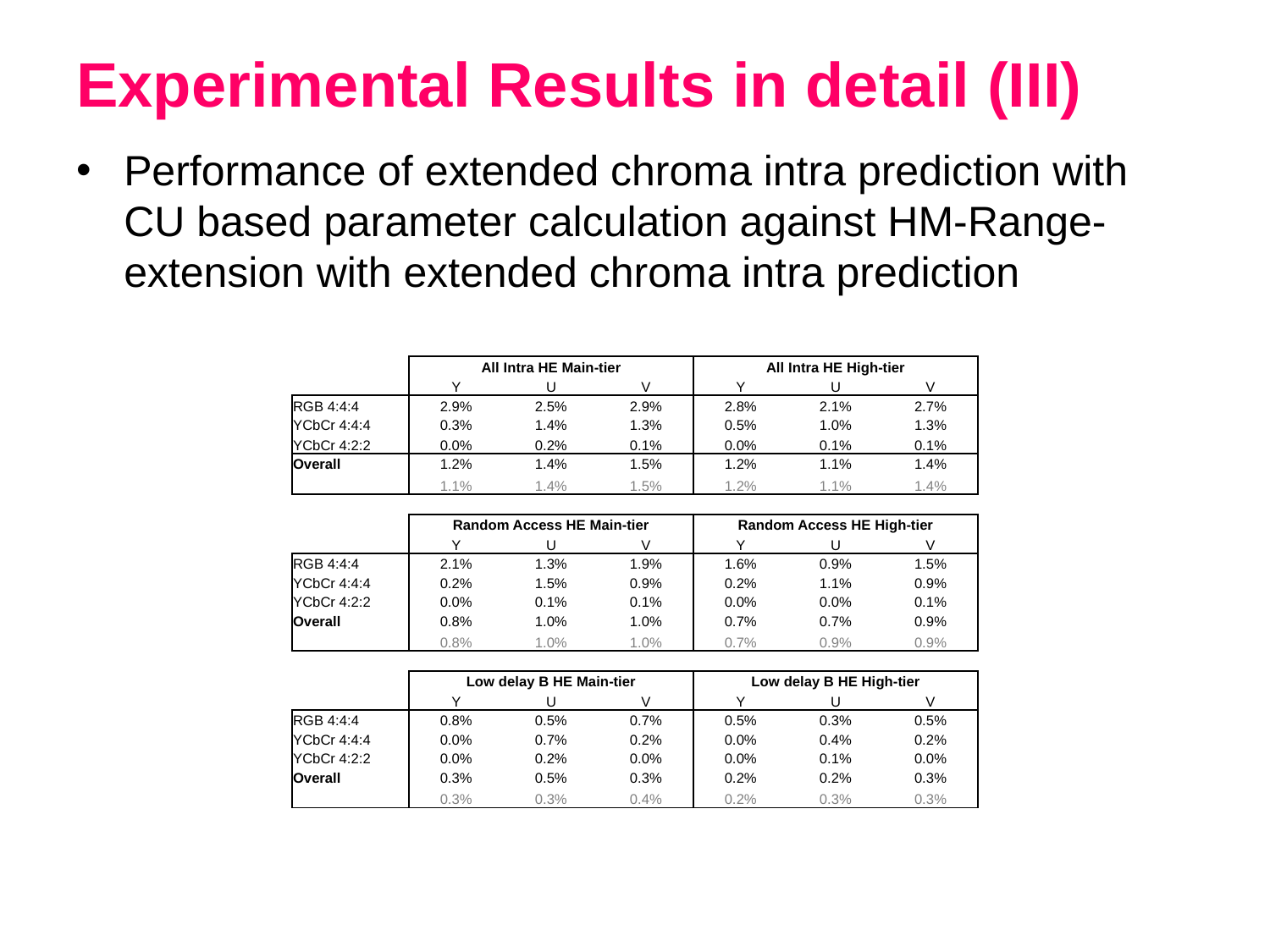

Experimental Results in detail (III)
Performance of extended chroma intra prediction with CU based parameter calculation against HM-Range-extension with extended chroma intra prediction
|  | All Intra HE Main-tier |  |  | All Intra HE High-tier |  |  |
| --- | --- | --- | --- | --- | --- | --- |
|  | Y | U | V | Y | U | V |
| RGB 4:4:4 | 2.9% | 2.5% | 2.9% | 2.8% | 2.1% | 2.7% |
| YCbCr 4:4:4 | 0.3% | 1.4% | 1.3% | 0.5% | 1.0% | 1.3% |
| YCbCr 4:2:2 | 0.0% | 0.2% | 0.1% | 0.0% | 0.1% | 0.1% |
| Overall | 1.2% | 1.4% | 1.5% | 1.2% | 1.1% | 1.4% |
|  | 1.1% | 1.4% | 1.5% | 1.2% | 1.1% | 1.4% |
|  |  |  |  |  |  |  |
|  | Random Access HE Main-tier |  |  | Random Access HE High-tier |  |  |
|  | Y | U | V | Y | U | V |
| RGB 4:4:4 | 2.1% | 1.3% | 1.9% | 1.6% | 0.9% | 1.5% |
| YCbCr 4:4:4 | 0.2% | 1.5% | 0.9% | 0.2% | 1.1% | 0.9% |
| YCbCr 4:2:2 | 0.0% | 0.1% | 0.1% | 0.0% | 0.0% | 0.1% |
| Overall | 0.8% | 1.0% | 1.0% | 0.7% | 0.7% | 0.9% |
|  | 0.8% | 1.0% | 1.0% | 0.7% | 0.9% | 0.9% |
|  |  |  |  |  |  |  |
|  | Low delay B HE Main-tier |  |  | Low delay B HE High-tier |  |  |
|  | Y | U | V | Y | U | V |
| RGB 4:4:4 | 0.8% | 0.5% | 0.7% | 0.5% | 0.3% | 0.5% |
| YCbCr 4:4:4 | 0.0% | 0.7% | 0.2% | 0.0% | 0.4% | 0.2% |
| YCbCr 4:2:2 | 0.0% | 0.2% | 0.0% | 0.0% | 0.1% | 0.0% |
| Overall | 0.3% | 0.5% | 0.3% | 0.2% | 0.2% | 0.3% |
|  | 0.3% | 0.3% | 0.4% | 0.2% | 0.3% | 0.3% |